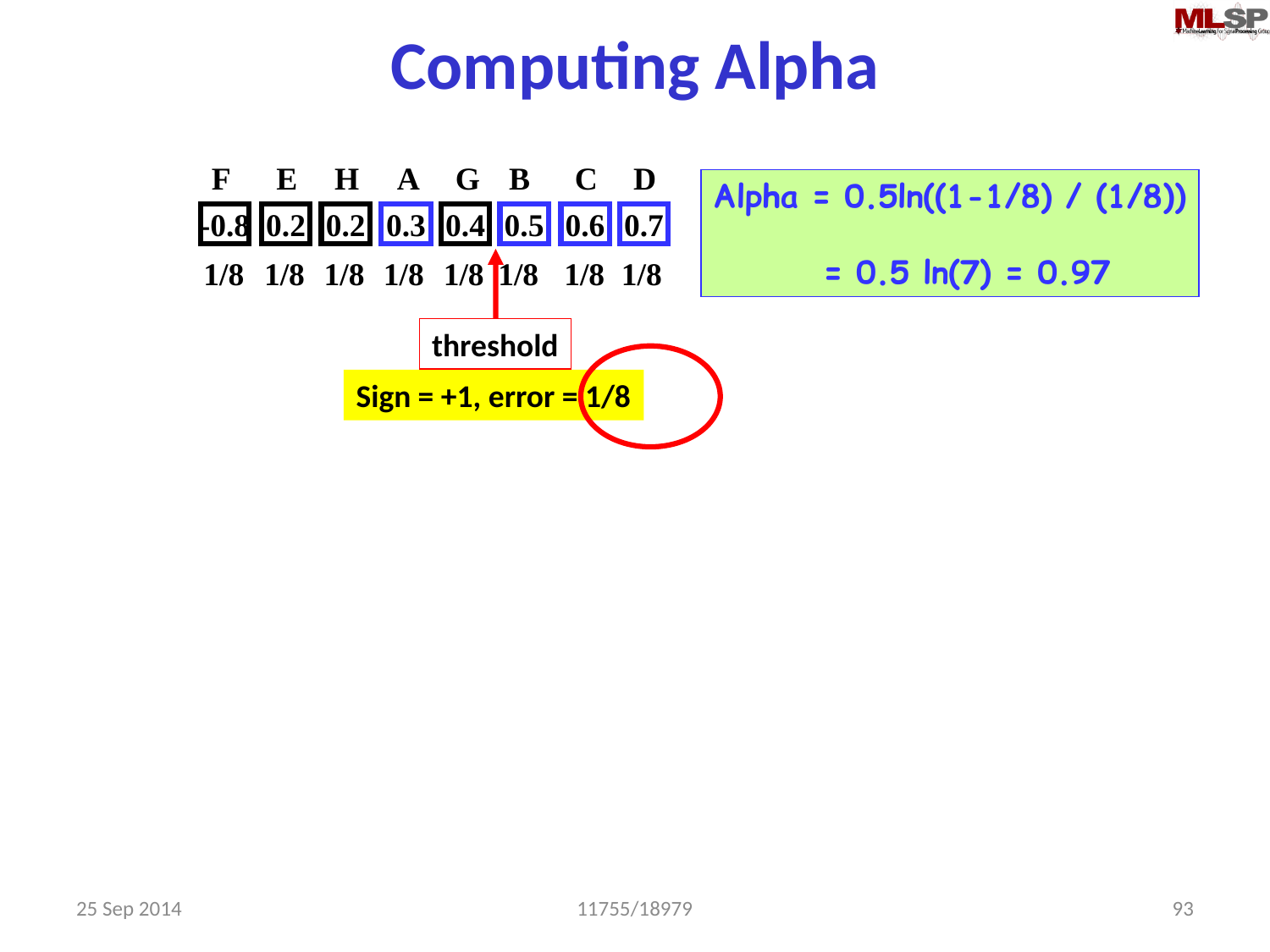

# Computing Alpha
F
E
H
A
G
B
C
D
Alpha = 0.5ln((1-1/8) / (1/8))

        = 0.5 ln(7) = 0.97
-0.8
0.2
0.2
0.3
0.4
0.5
0.6
0.7
1/8
1/8
1/8
1/8
1/8
1/8
1/8
1/8

threshold

Sign = +1, error = 1/8
25 Sep 2014
11755/18979
93